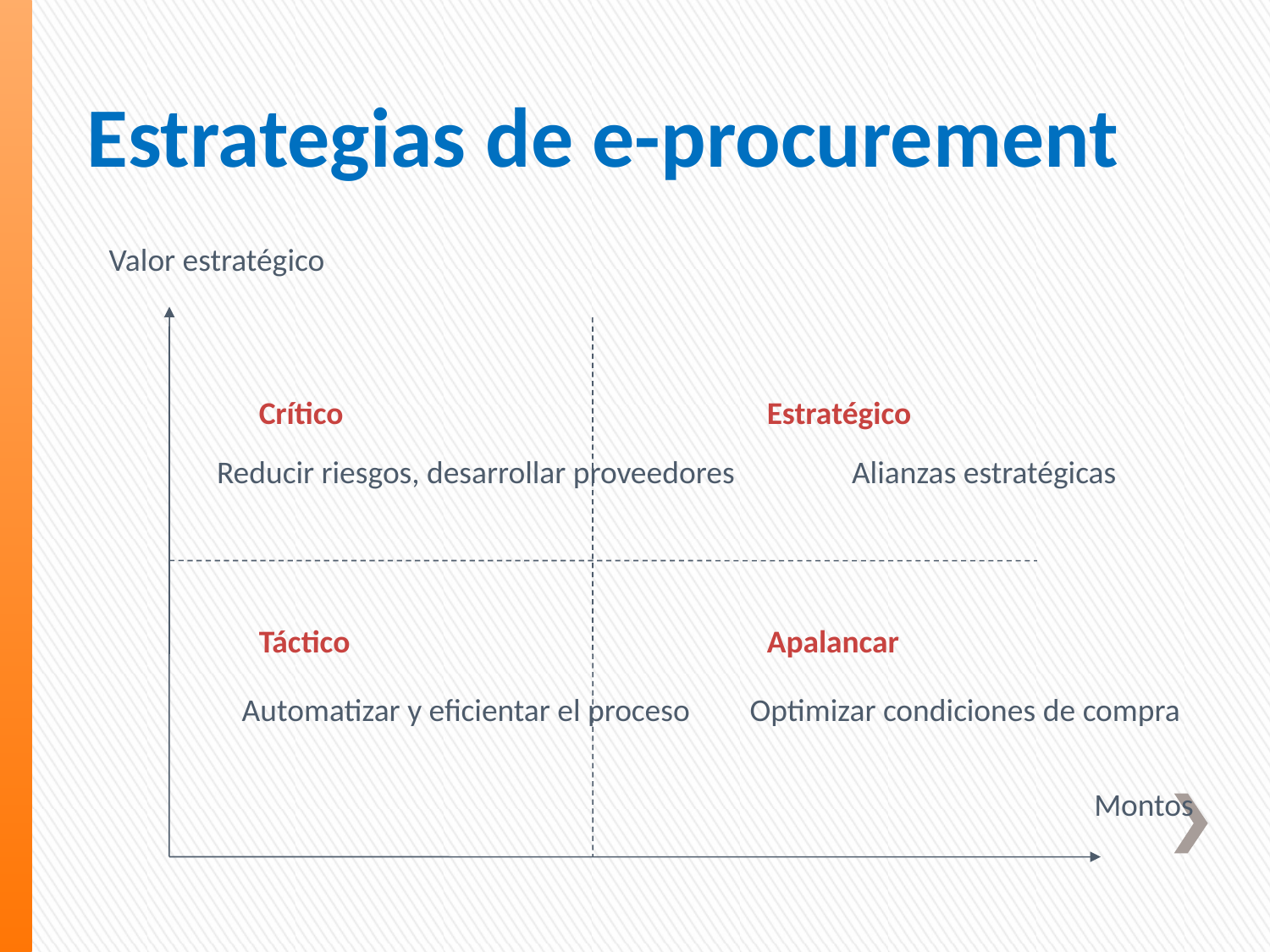

# Estrategias de e-procurement
Valor estratégico

Crítico				Estratégico

Táctico				Apalancar
Reducir riesgos, desarrollar proveedores	Alianzas estratégicas

Automatizar y eficientar el proceso	Optimizar condiciones de compra
Montos